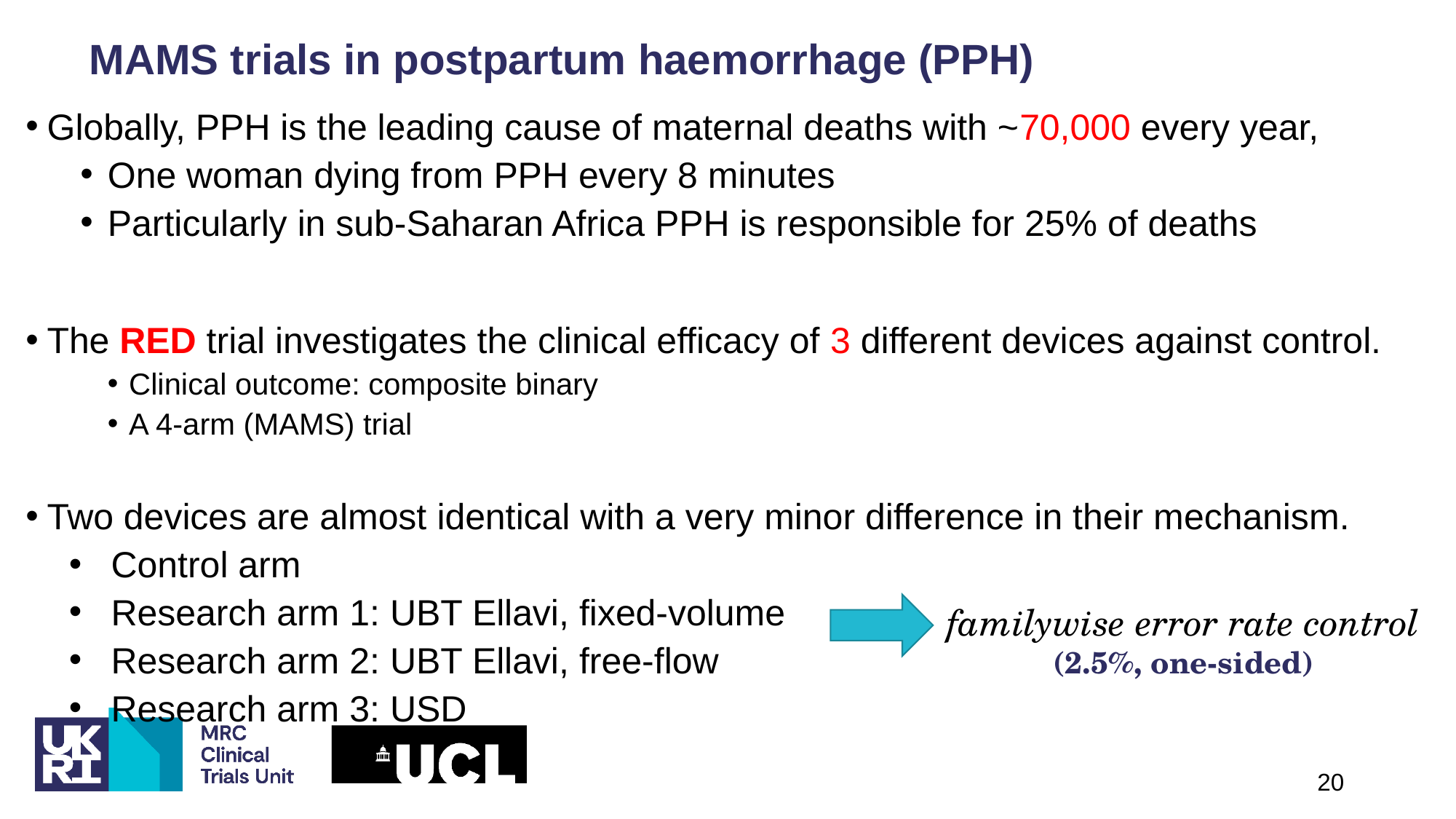

# MAMS trials in postpartum haemorrhage (PPH)
Globally, PPH is the leading cause of maternal deaths with ~70,000 every year,
One woman dying from PPH every 8 minutes
Particularly in sub-Saharan Africa PPH is responsible for 25% of deaths

The RED trial investigates the clinical efficacy of 3 different devices against control.
Clinical outcome: composite binary
A 4-arm (MAMS) trial

Two devices are almost identical with a very minor difference in their mechanism.
Control arm
Research arm 1: UBT Ellavi, fixed-volume
Research arm 2: UBT Ellavi, free-flow
Research arm 3: USD

familywise error rate control
(2.5%, one-sided)
20